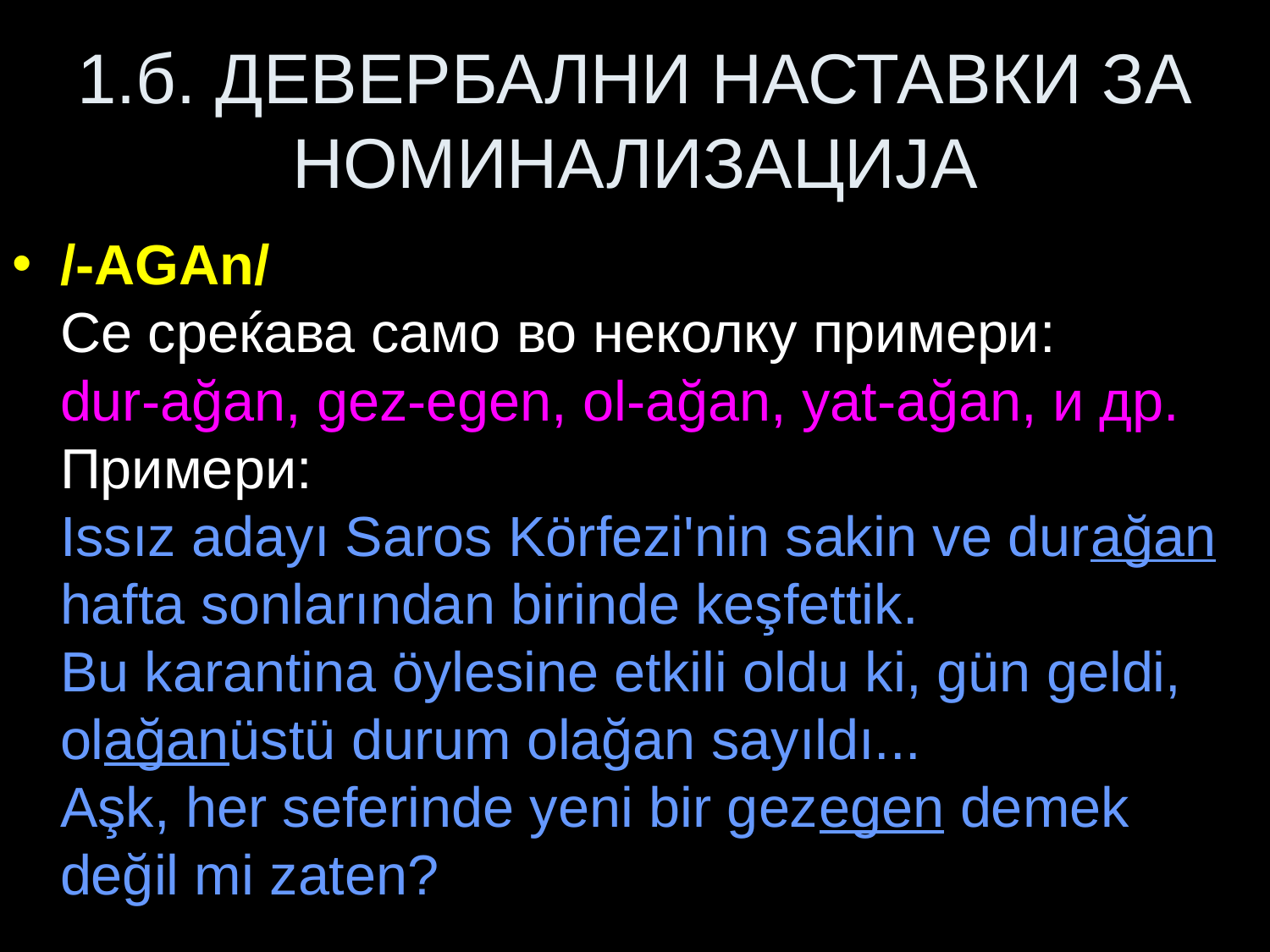

# 1.б. ДЕВЕРБАЛНИ НАСТАВКИ ЗА НОМИНАЛИЗАЦИЈА
/-AGAn/
Се среќава само во неколку примери:
dur-ağan, gez-egen, ol-ağan, yat-ağan, и др.
Примери:
Issız adayı Saros Körfezi'nin sakin ve durağan hafta sonlarından birinde keşfettik.
Bu karantina öylesine etkili oldu ki, gün geldi, olağanüstü durum olağan sayıldı...
Aşk, her seferinde yeni bir gezegen demek değil mi zaten?